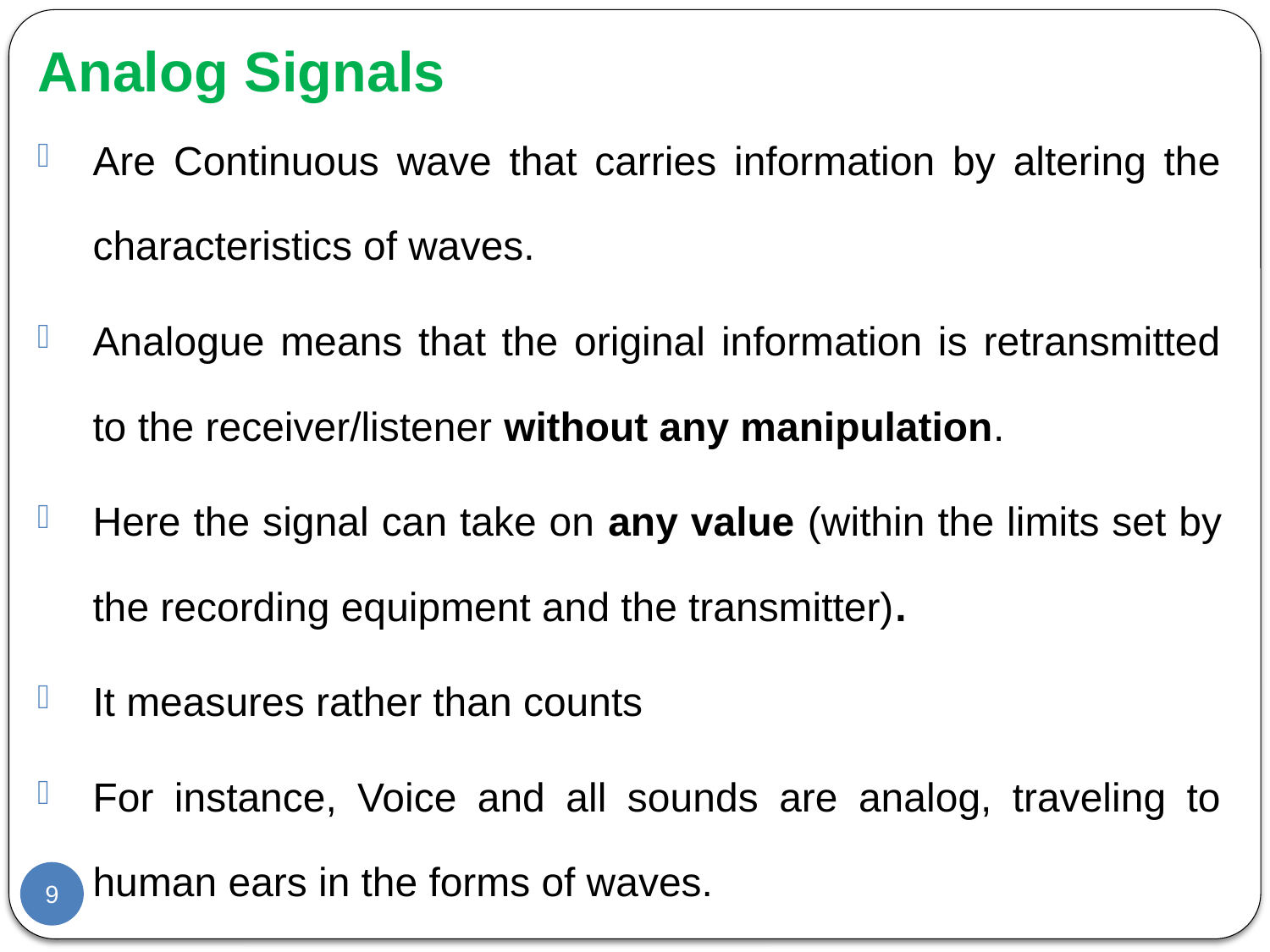

# Analog Signals
Are Continuous wave that carries information by altering the characteristics of waves.
Analogue means that the original information is retransmitted to the receiver/listener without any manipulation.
Here the signal can take on any value (within the limits set by the recording equipment and the transmitter).
It measures rather than counts
For instance, Voice and all sounds are analog, traveling to human ears in the forms of waves.
9